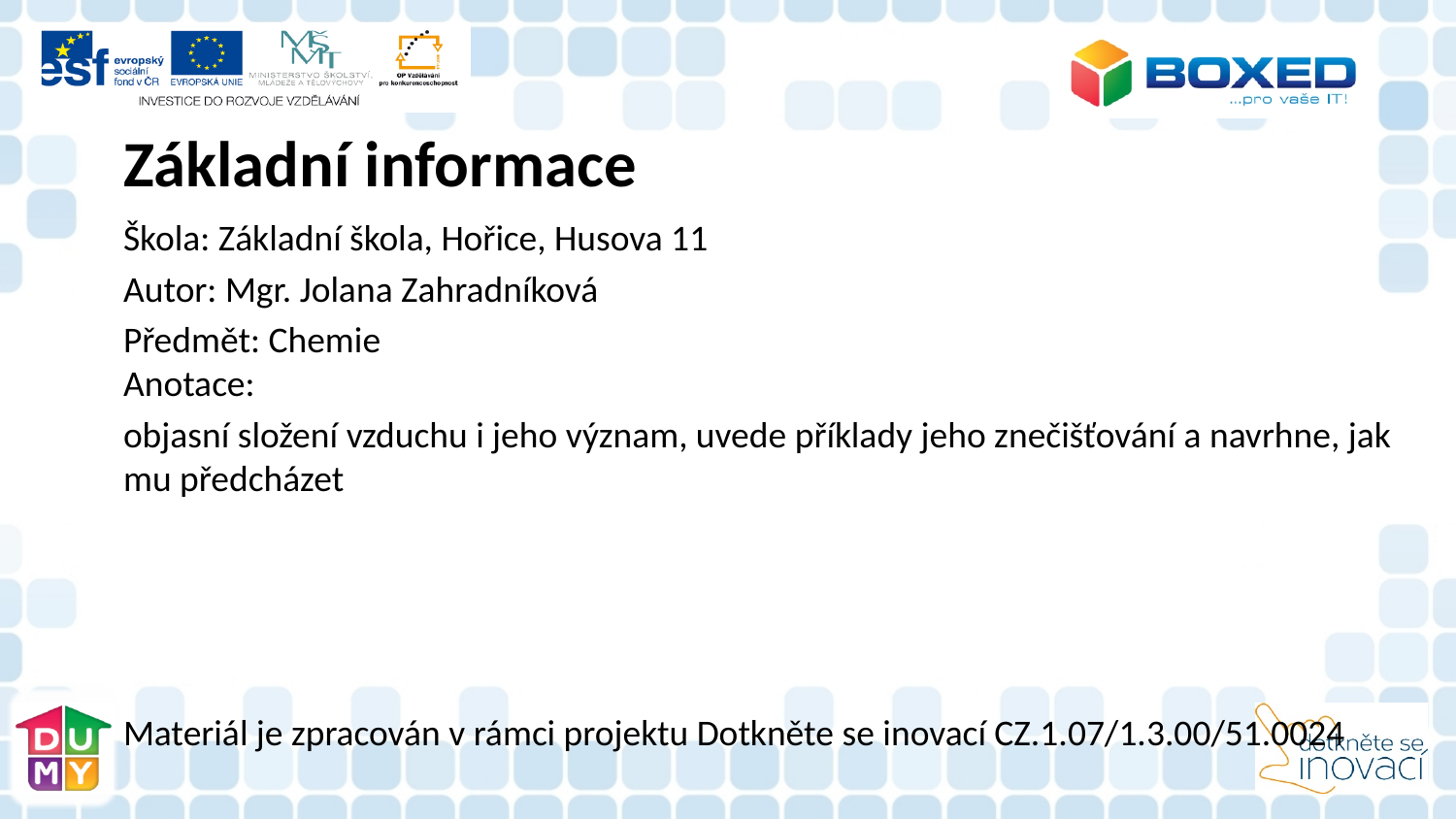

Základní informace
Škola: Základní škola, Hořice, Husova 11
Autor: Mgr. Jolana Zahradníková
Předmět: Chemie
Anotace:
objasní složení vzduchu i jeho význam, uvede příklady jeho znečišťování a navrhne, jak mu předcházet

Materiál je zpracován v rámci projektu Dotkněte se inovací CZ.1.07/1.3.00/51.0024